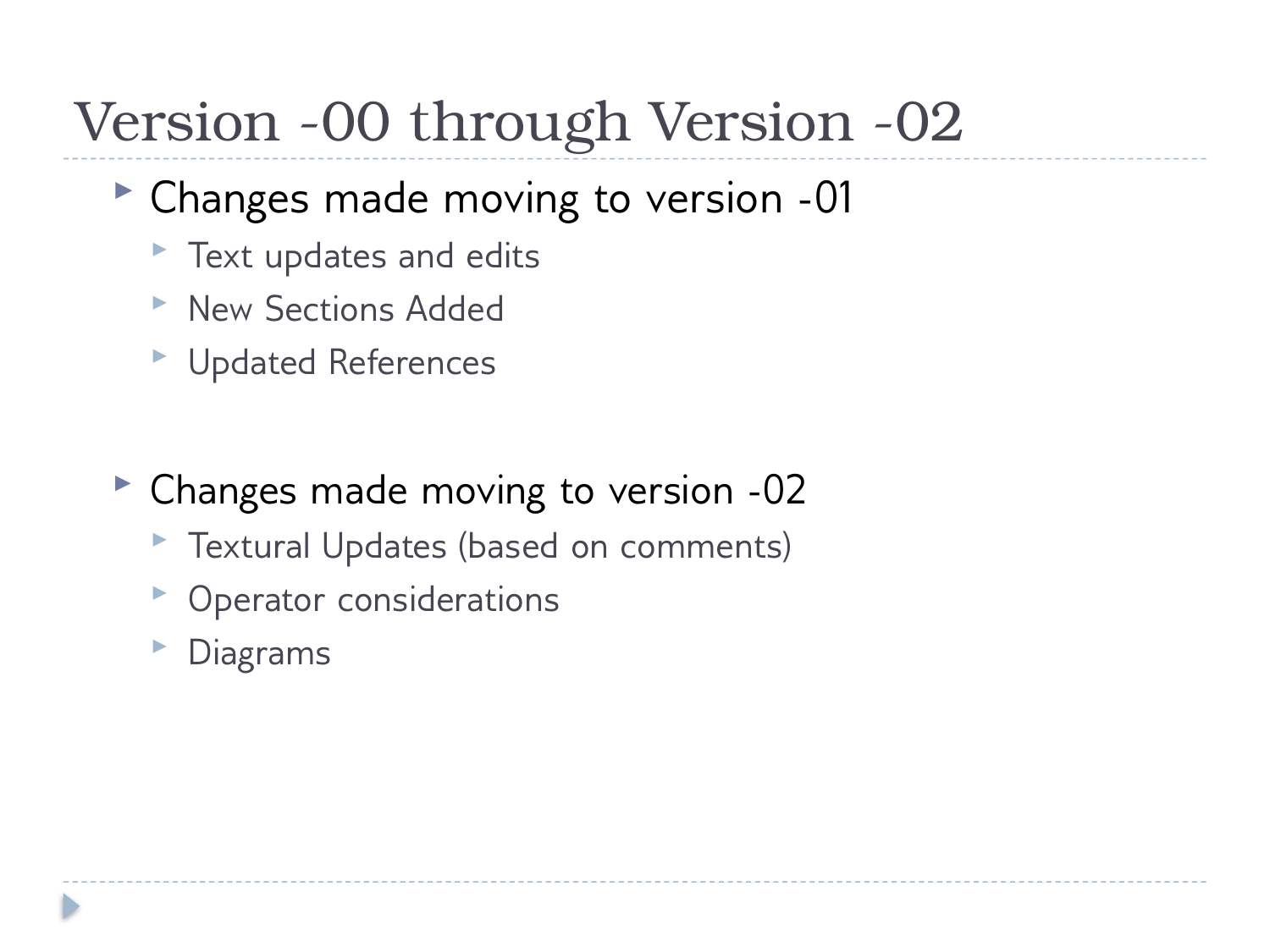

# Version -00 through Version -02
Changes made moving to version -01
Text updates and edits
New Sections Added
Updated References

Changes made moving to version -02
Textural Updates (based on comments)
Operator considerations
Diagrams